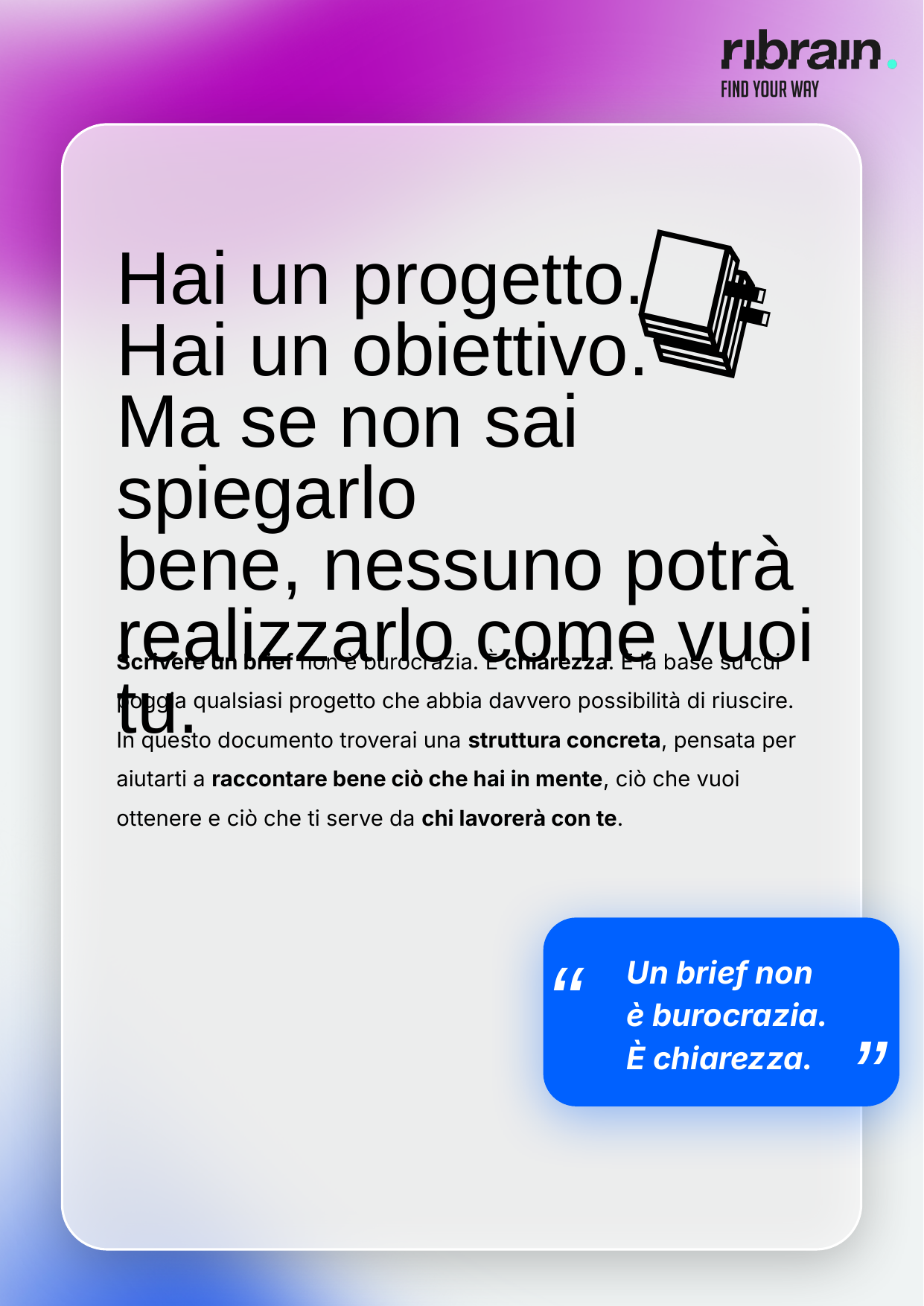

📑
Hai un progetto.
Hai un obiettivo.
Ma se non sai spiegarlo
bene, nessuno potrà realizzarlo come vuoi tu.
Scrivere un brief non è burocrazia. È chiarezza. È la base su cui poggia qualsiasi progetto che abbia davvero possibilità di riuscire. In questo documento troverai una struttura concreta, pensata per aiutarti a raccontare bene ciò che hai in mente, ciò che vuoi ottenere e ciò che ti serve da chi lavorerà con te.
“

Un brief non
è burocrazia.
È chiarezza.
“